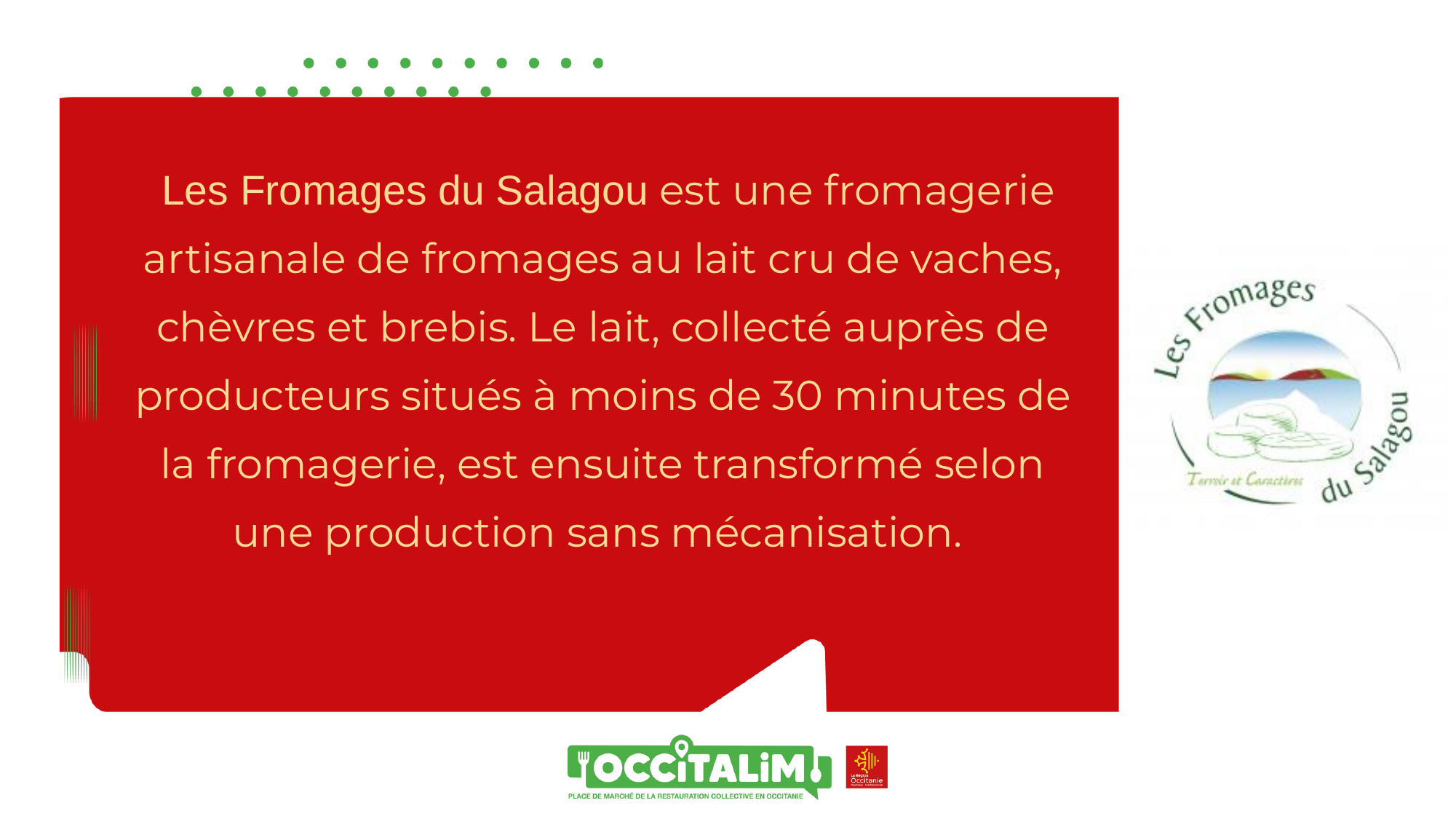

Les Fromages du Salagou est une fromagerie artisanale de fromages au lait cru de vaches, chèvres et brebis. Le lait, collecté auprès de producteurs situés à moins de 30 minutes de la fromagerie, est ensuite transformé selon une production sans mécanisation.